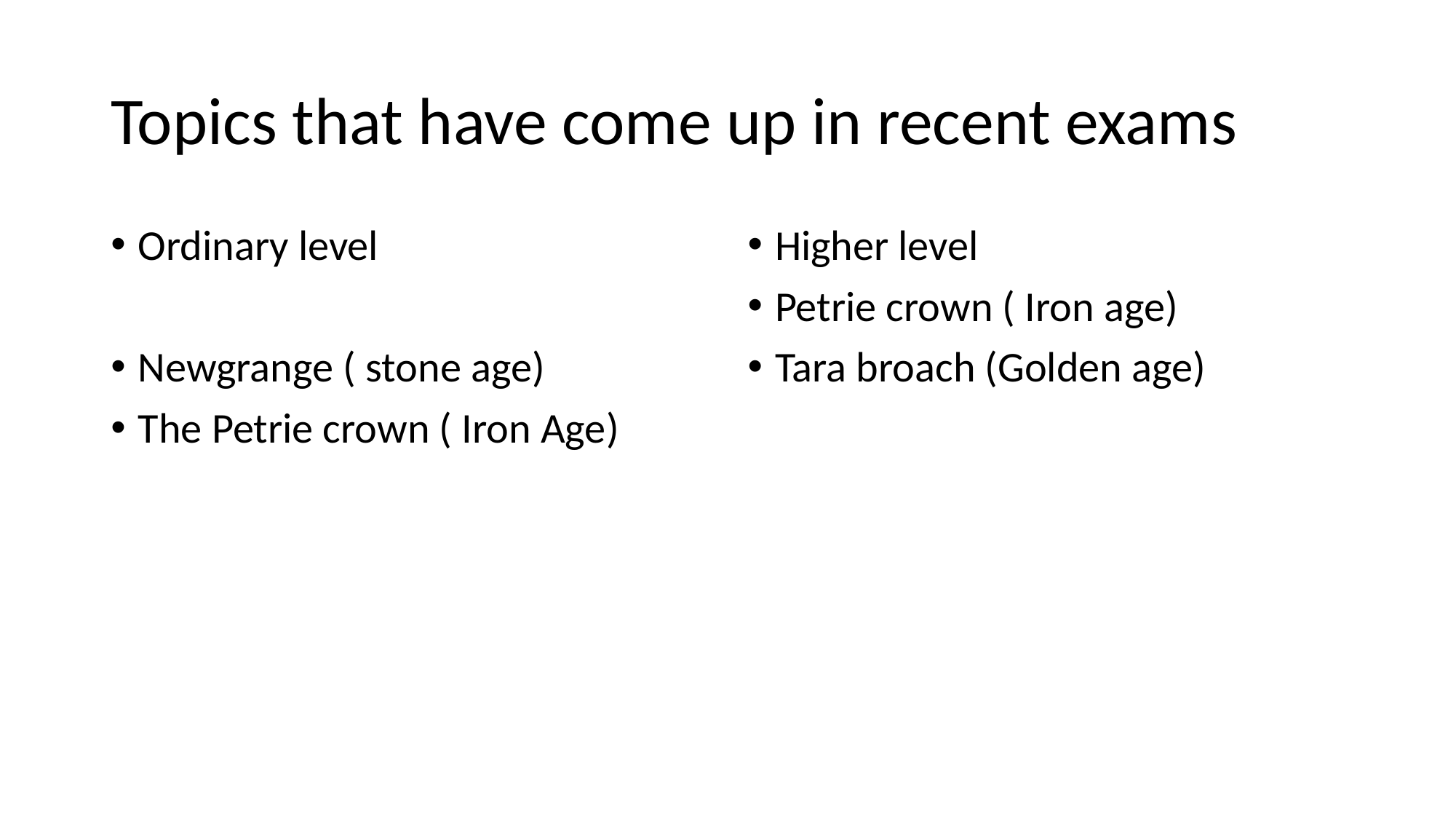

# Topics that have come up in recent exams
Ordinary level

Newgrange ( stone age)
The Petrie crown ( Iron Age)
Higher level
Petrie crown ( Iron age)
Tara broach (Golden age)